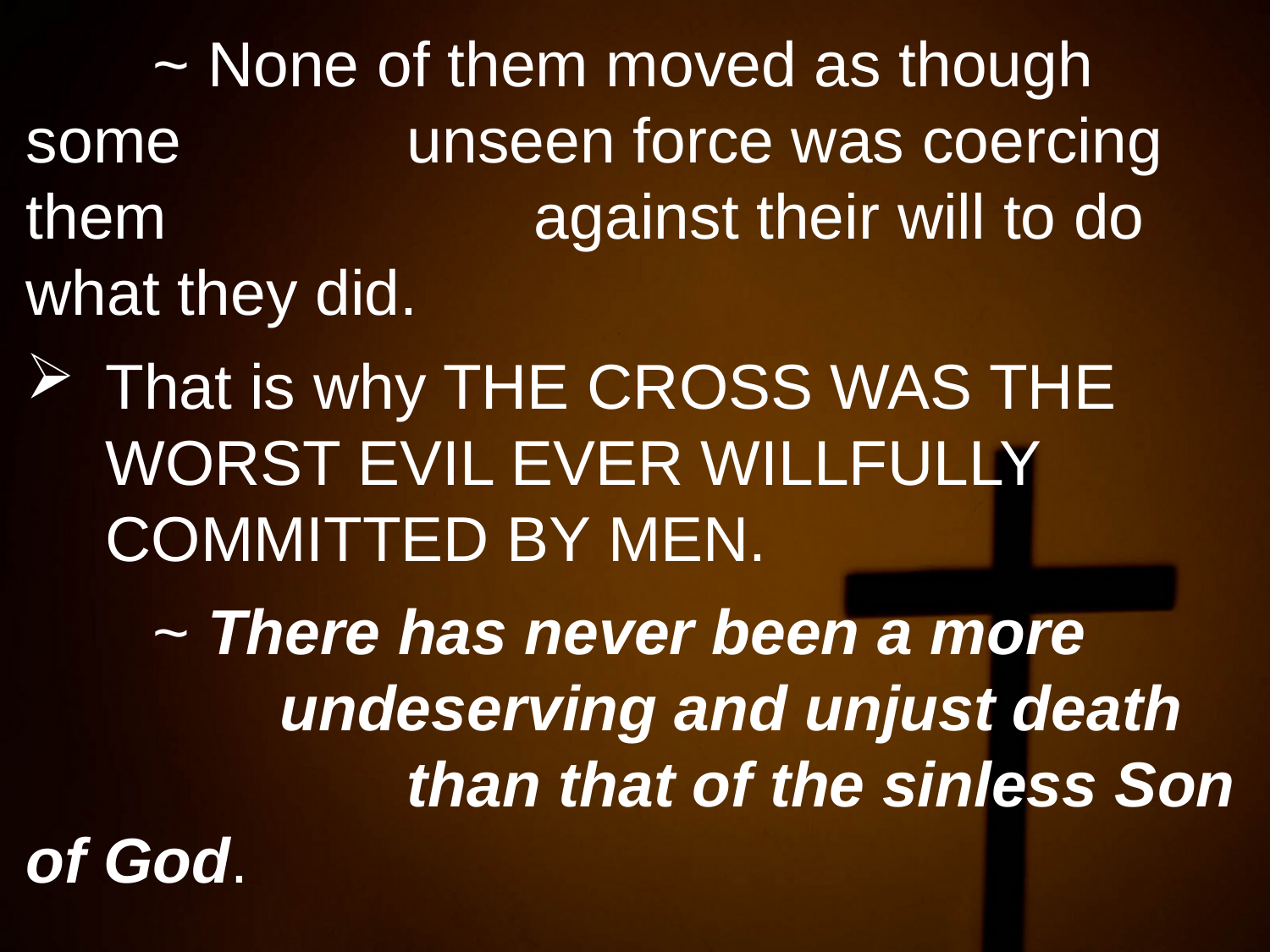

~ None of them moved as though some 		unseen force was coercing them 			against their will to do what they did.
That is why THE CROSS WAS THE WORST EVIL EVER WILLFULLY COMMITTED BY MEN.
	~ There has never been a more 			undeserving and unjust death 			than that of the sinless Son of God.